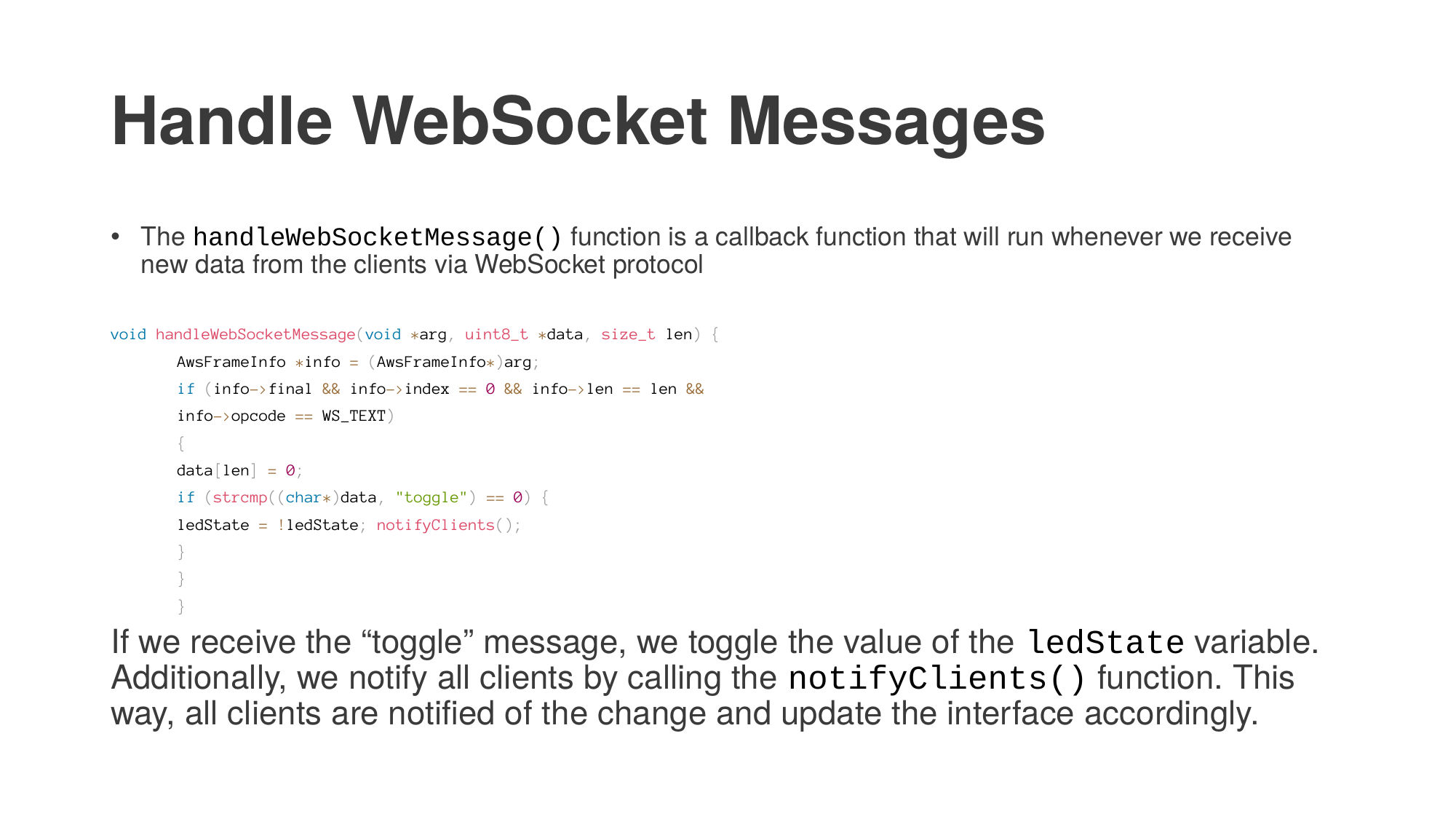

# Handle WebSocket Messages
The handleWebSocketMessage() function is a callback function that will run whenever we receive new data from the clients via WebSocket protocol

void handleWebSocketMessage(void *arg, uint8_t *data, size_t len) {
	AwsFrameInfo *info = (AwsFrameInfo*)arg;
	if (info->final && info->index == 0 && info->len == len &&
	info->opcode == WS_TEXT)
		{
			data[len] = 0;
			if (strcmp((char*)data, "toggle") == 0) {
				ledState = !ledState; notifyClients();
			}
		}
	}
If we receive the “toggle” message, we toggle the value of the ledState variable. Additionally, we notify all clients by calling the notifyClients() function. This way, all clients are notified of the change and update the interface accordingly.